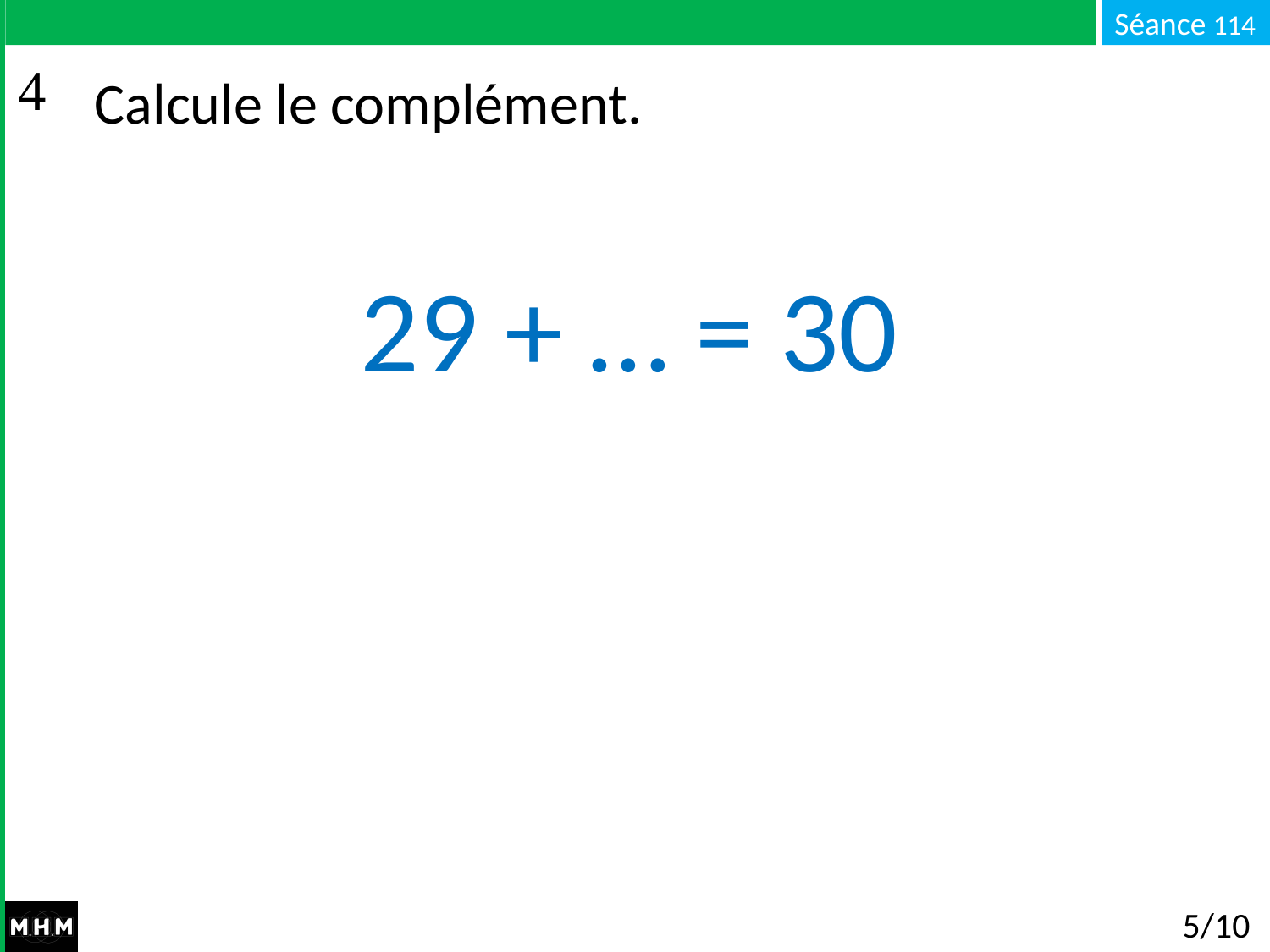

# Calcule le complément.
29 + … = 30
5/10